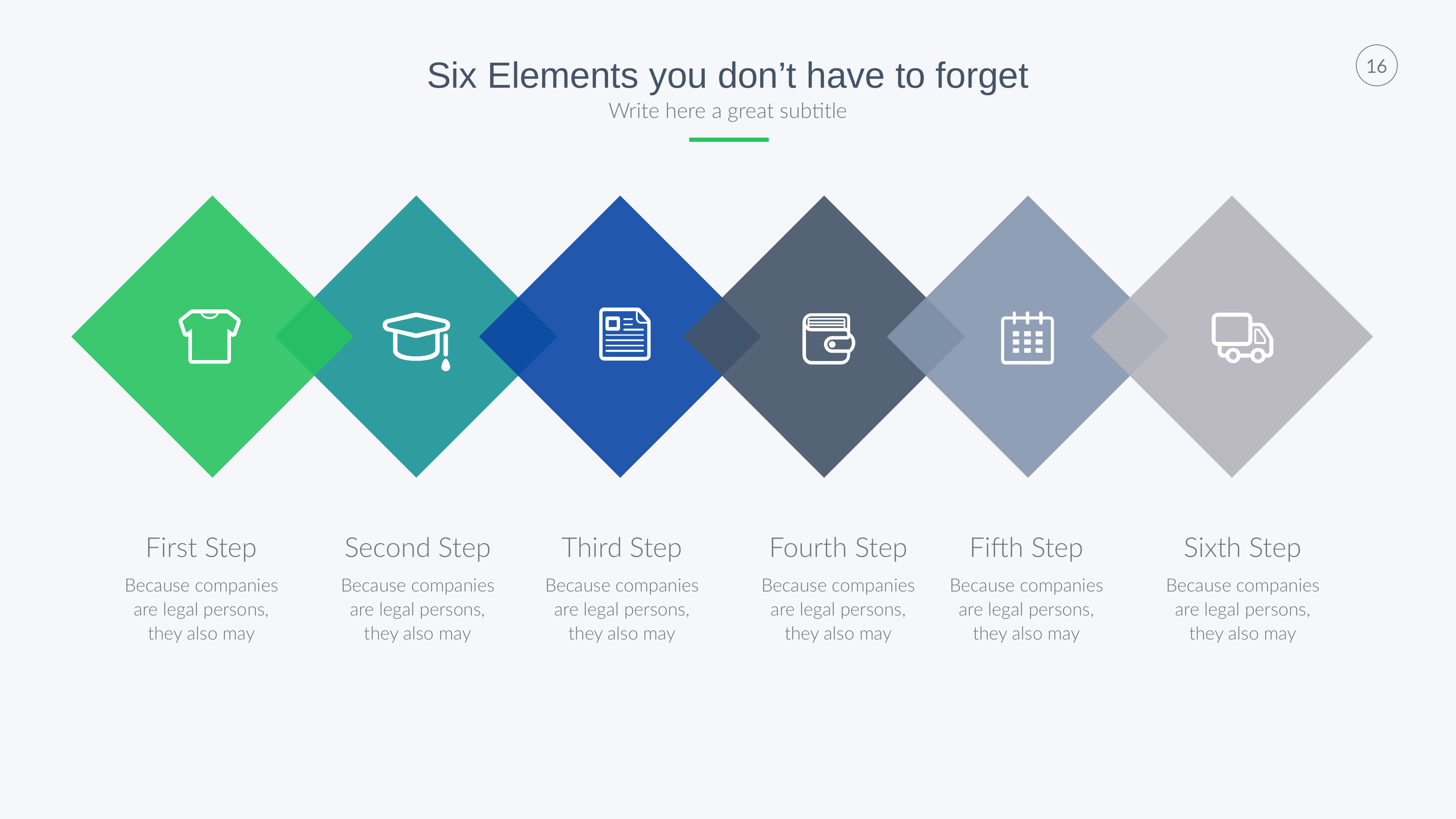

Six Elements you don’t have to forget
Write here a great subtitle

First Step
Second Step
Third Step
Fourth Step
Fifth Step
Sixth Step
Because companies are legal persons, they also may
Because companies are legal persons, they also may
Because companies are legal persons, they also may
Because companies are legal persons, they also may
Because companies are legal persons, they also may
Because companies are legal persons, they also may